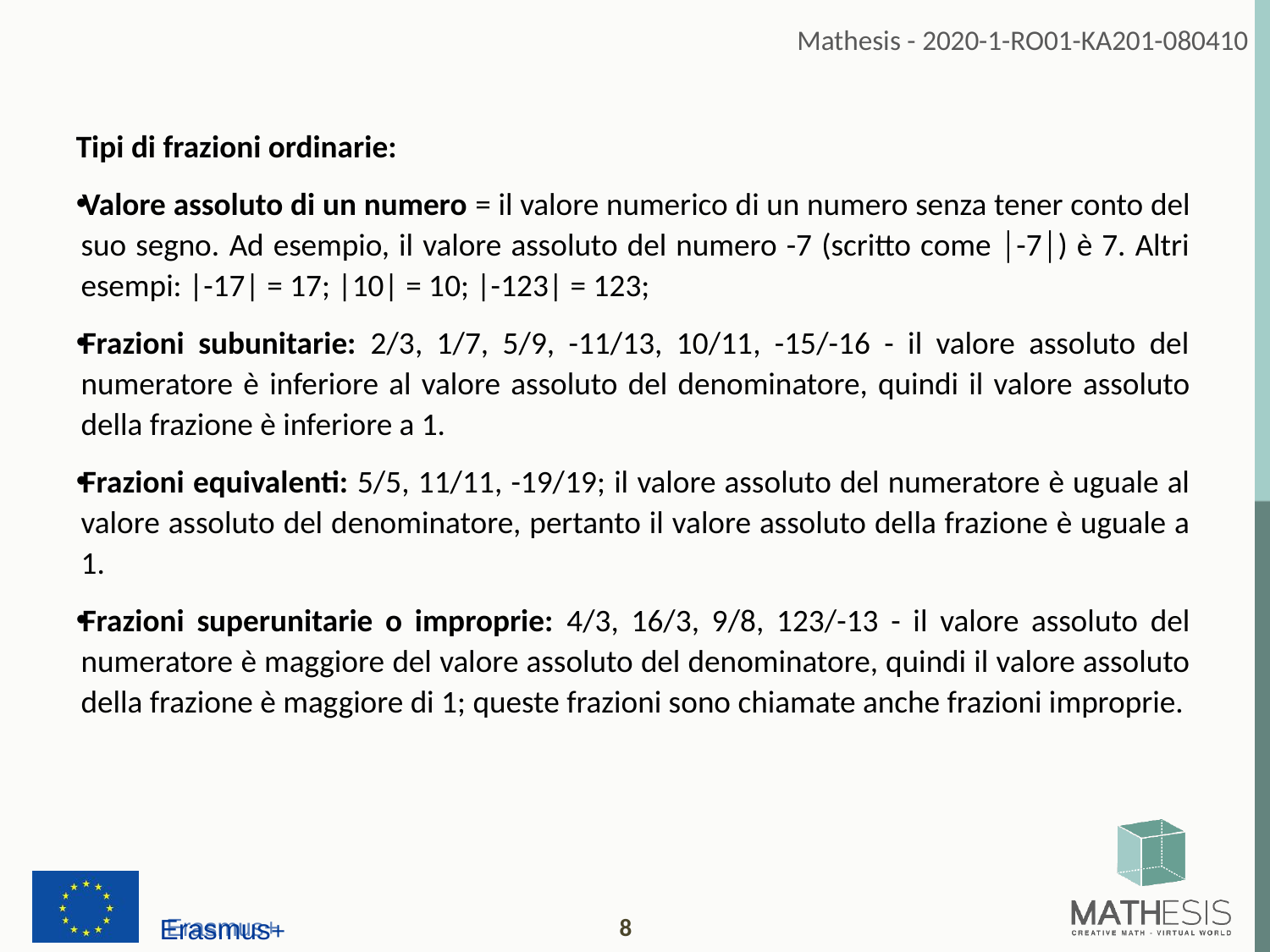

Tipi di frazioni ordinarie:
Valore assoluto di un numero = il valore numerico di un numero senza tener conto del suo segno. Ad esempio, il valore assoluto del numero -7 (scritto come │-7│) è 7. Altri esempi: |-17| = 17; |10| = 10; |-123| = 123;
Frazioni subunitarie: 2/3, 1/7, 5/9, -11/13, 10/11, -15/-16 - il valore assoluto del numeratore è inferiore al valore assoluto del denominatore, quindi il valore assoluto della frazione è inferiore a 1.
Frazioni equivalenti: 5/5, 11/11, -19/19; il valore assoluto del numeratore è uguale al valore assoluto del denominatore, pertanto il valore assoluto della frazione è uguale a 1.
Frazioni superunitarie o improprie: 4/3, 16/3, 9/8, 123/-13 - il valore assoluto del numeratore è maggiore del valore assoluto del denominatore, quindi il valore assoluto della frazione è maggiore di 1; queste frazioni sono chiamate anche frazioni improprie.